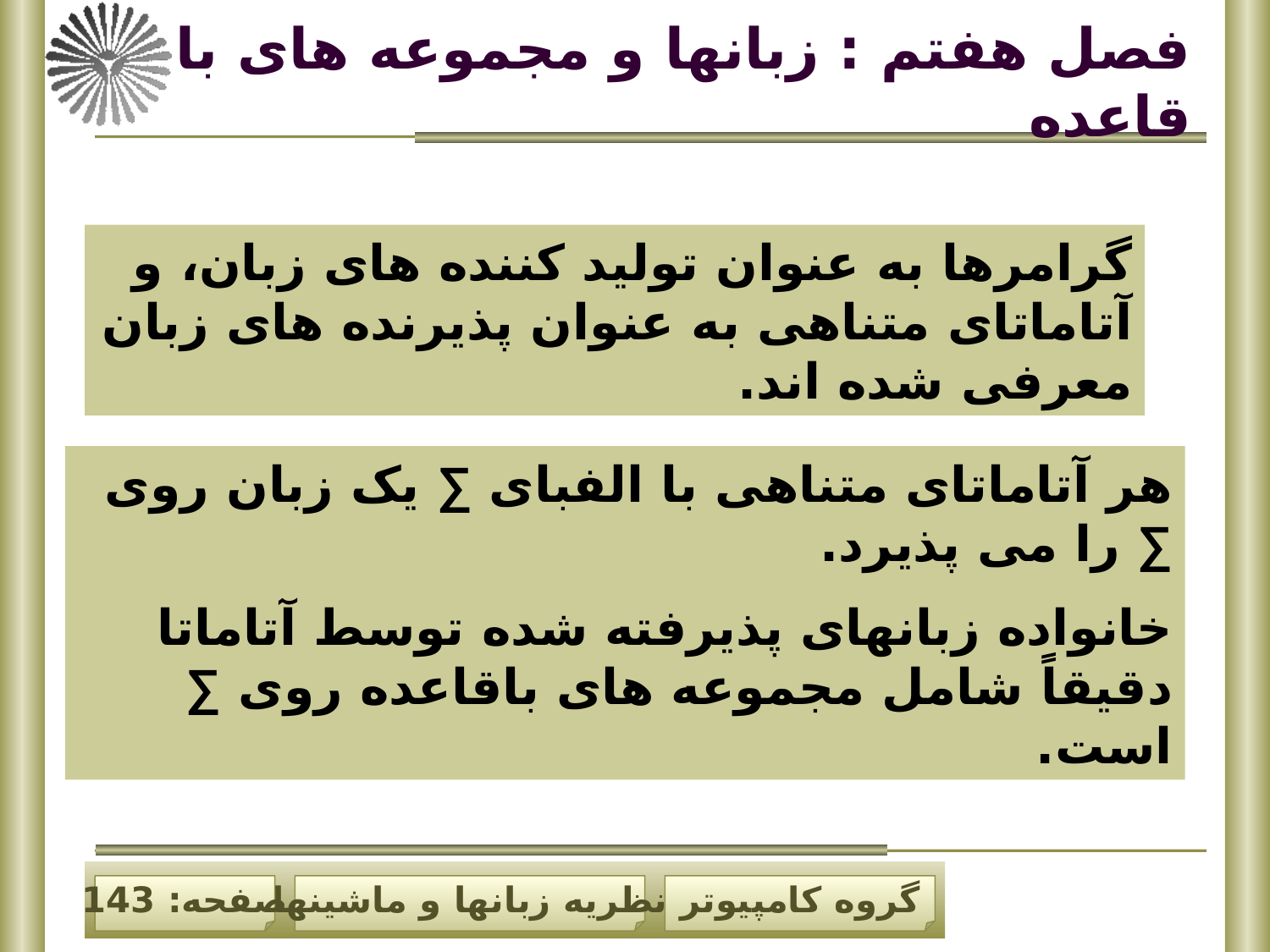

# فصل هفتم : زبانها و مجموعه های با قاعده
گرامرها به عنوان تولید کننده های زبان، و آتاماتای متناهی به عنوان پذیرنده های زبان معرفی شده اند.
هر آتاماتای متناهی با الفبای ∑ یک زبان روی ∑ را می پذیرد.
خانواده زبانهای پذیرفته شده توسط آتاماتا دقیقاً شامل مجموعه های باقاعده روی ∑ است.